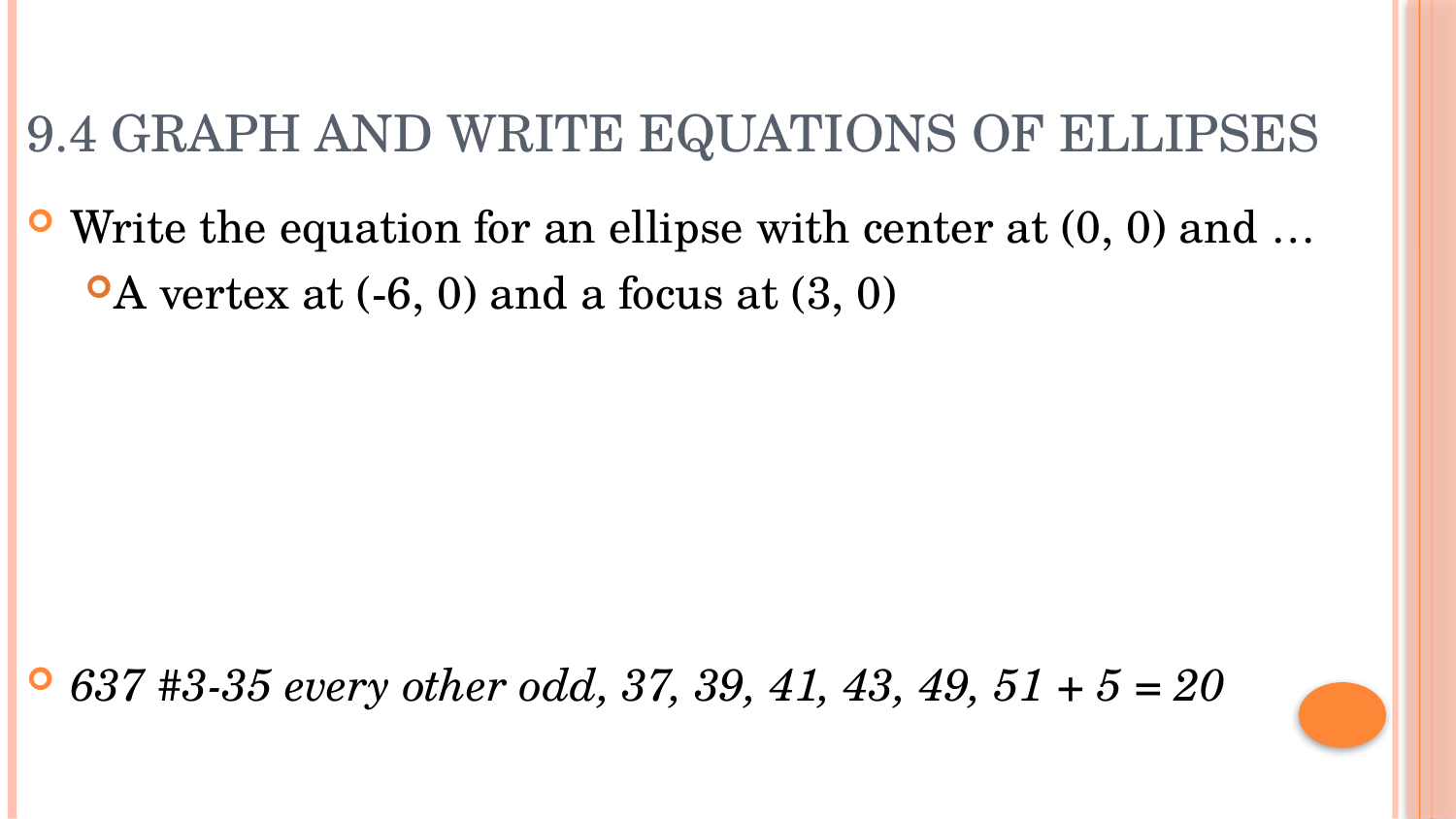

# 9.4 Graph and Write Equations of Ellipses
Write the equation for an ellipse with center at (0, 0) and …
A vertex at (-6, 0) and a focus at (3, 0)

637 #3-35 every other odd, 37, 39, 41, 43, 49, 51 + 5 = 20